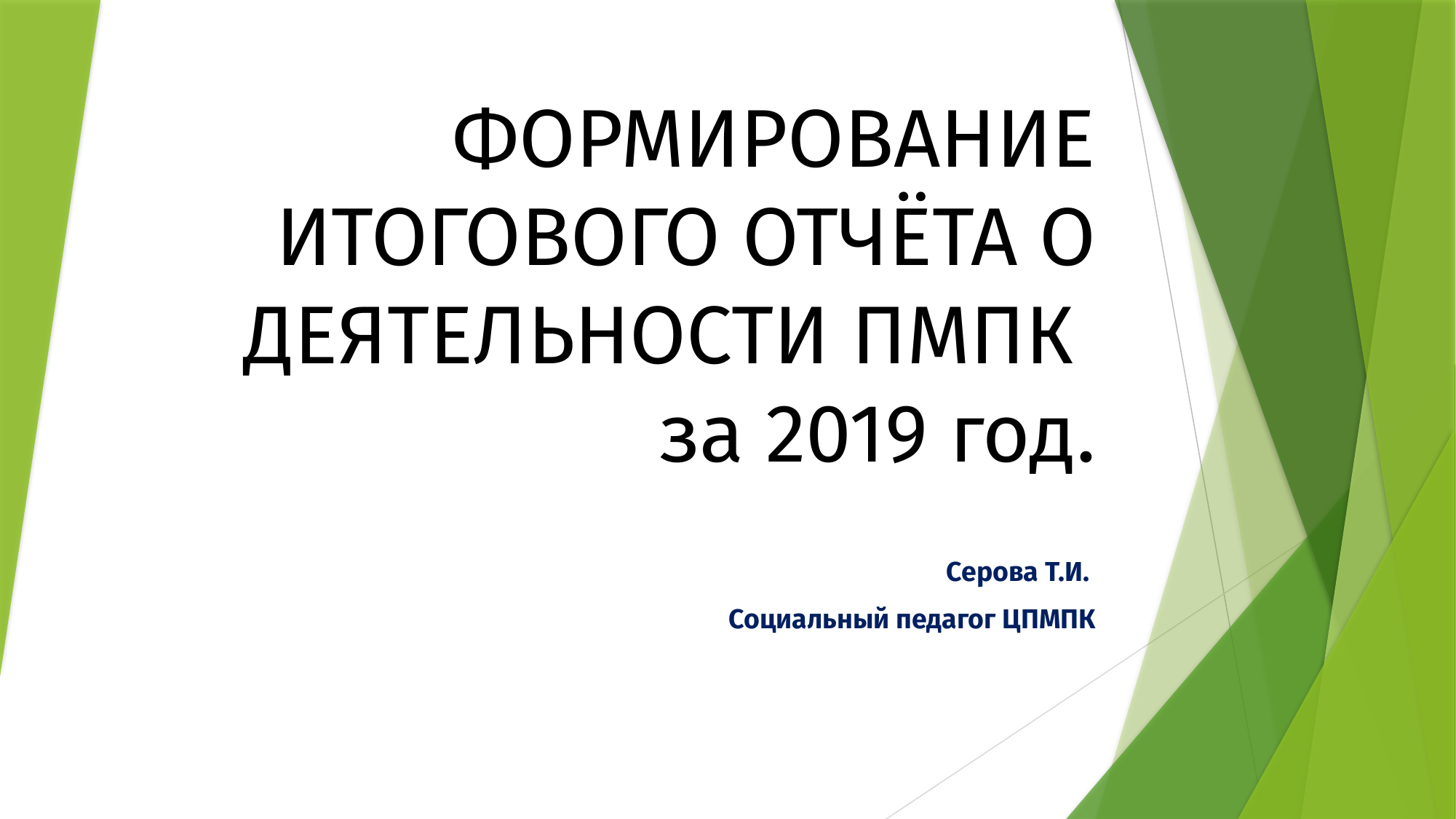

# ФОРМИРОВАНИЕ ИТОГОВОГО ОТЧЁТА О ДЕЯТЕЛЬНОСТИ ПМПК  за 2019 год.
Серова Т.И.
Социальный педагог ЦПМПК